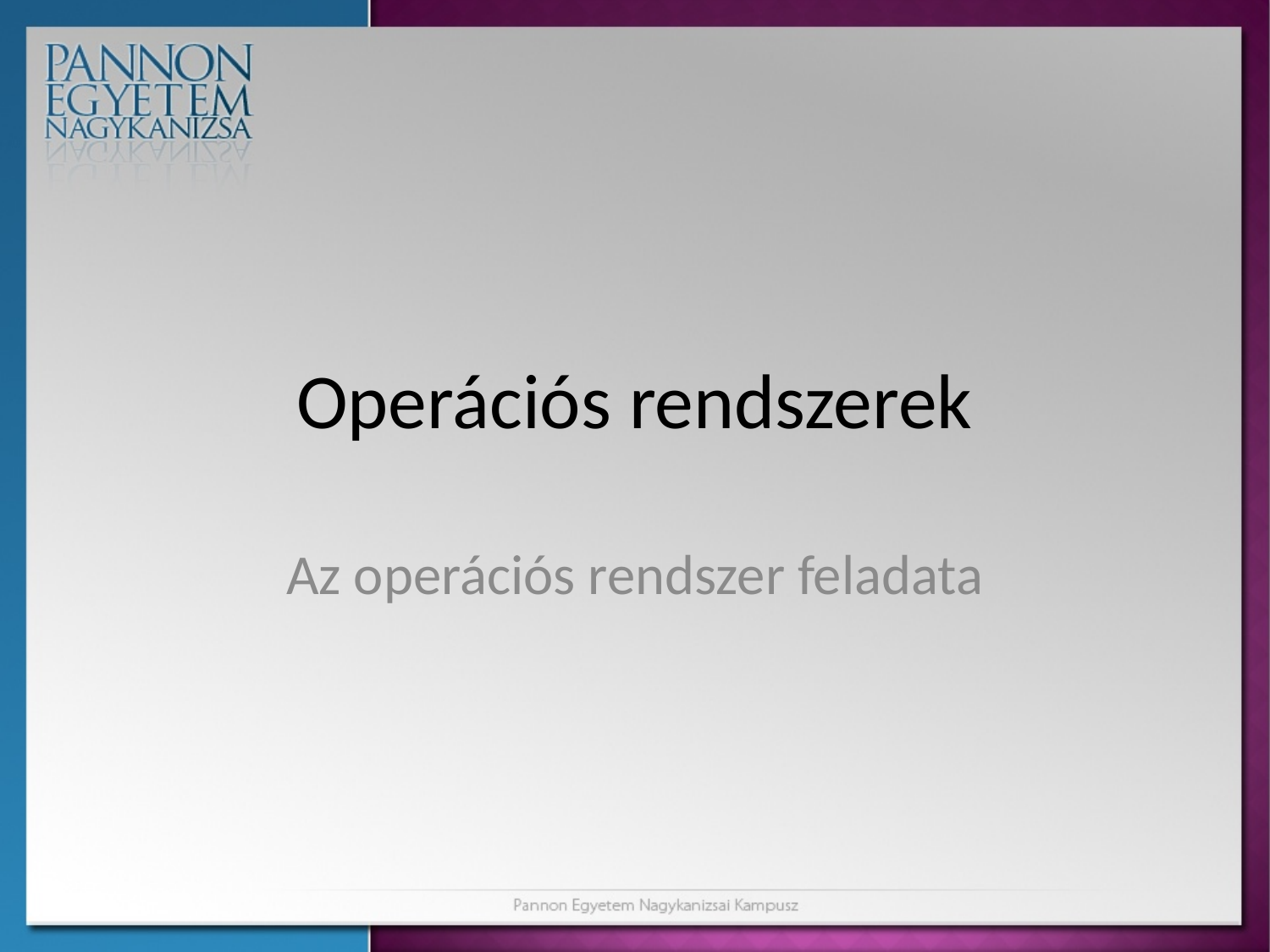

# Operációs rendszerek
Az operációs rendszer feladata